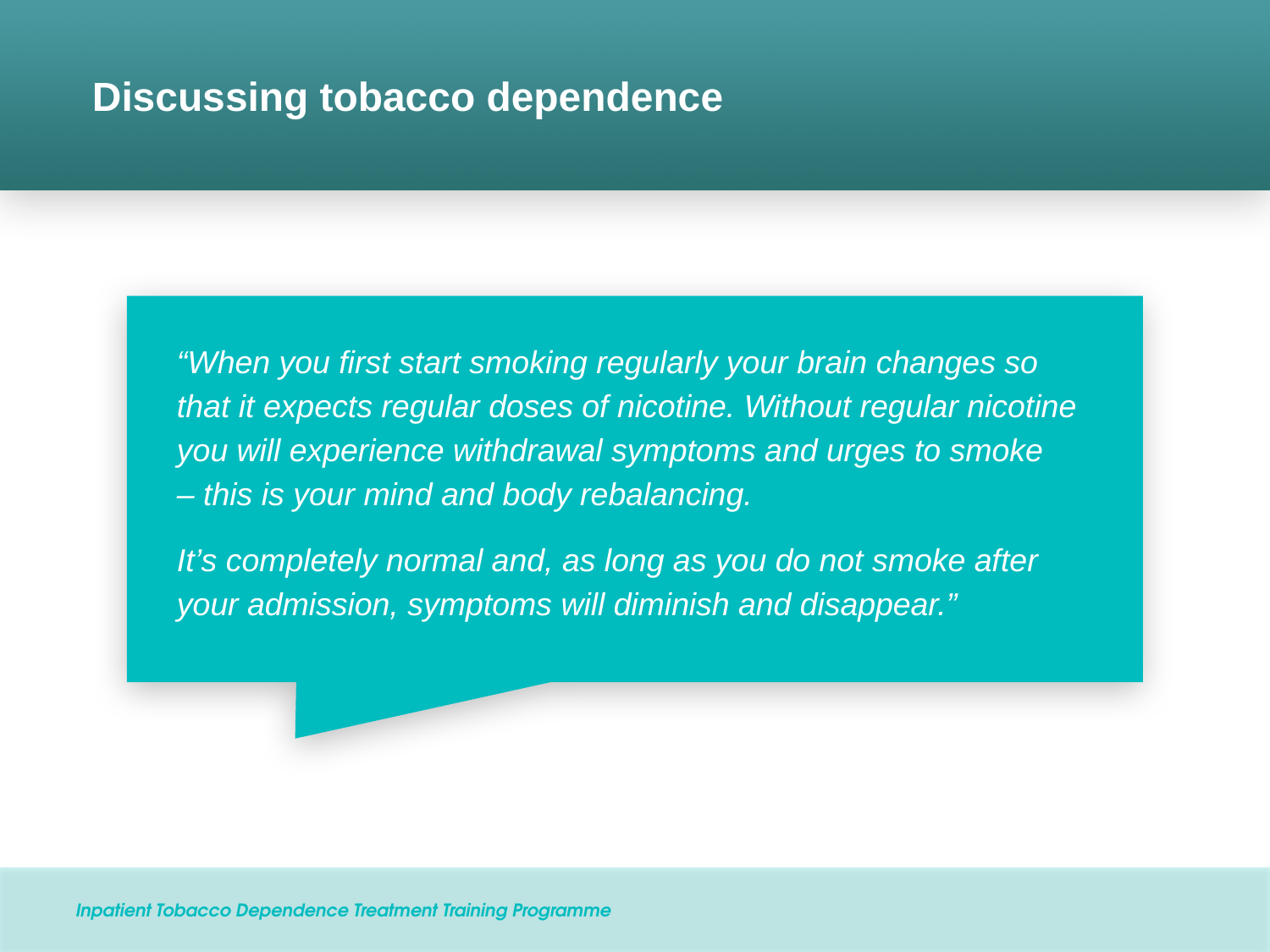

# Discussing tobacco dependence
“When you first start smoking regularly your brain changes so that it expects regular doses of nicotine. Without regular nicotine you will experience withdrawal symptoms and urges to smoke
– this is your mind and body rebalancing.
It’s completely normal and, as long as you do not smoke after your admission, symptoms will diminish and disappear.”
Inpatient Tobacco Dependence Treatment Training Programme